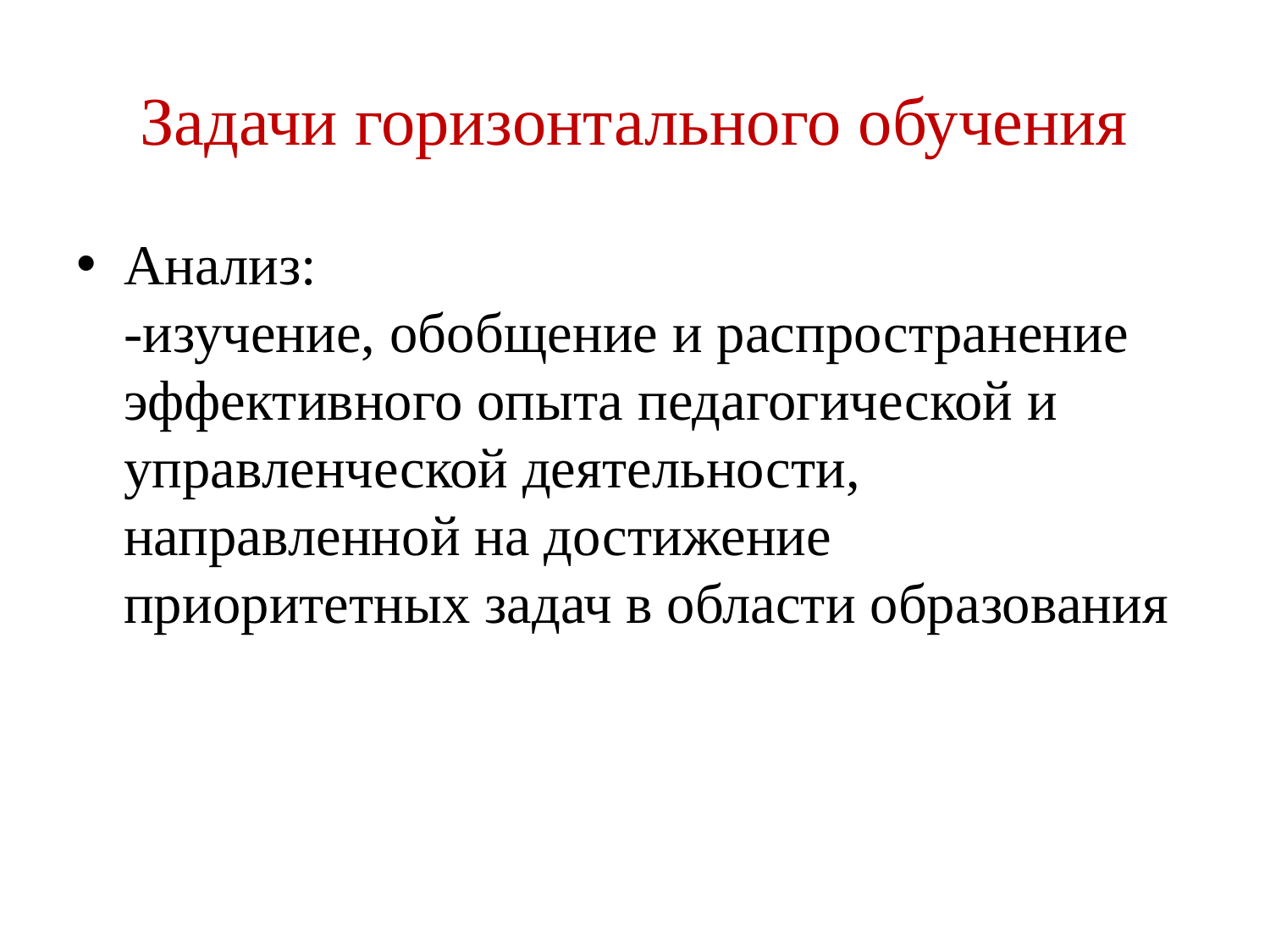

# Задачи горизонтального обучения
Анализ:
-изучение, обобщение и распространение
эффективного опыта педагогической и
управленческой деятельности, направленной на достижение приоритетных задач в области образования